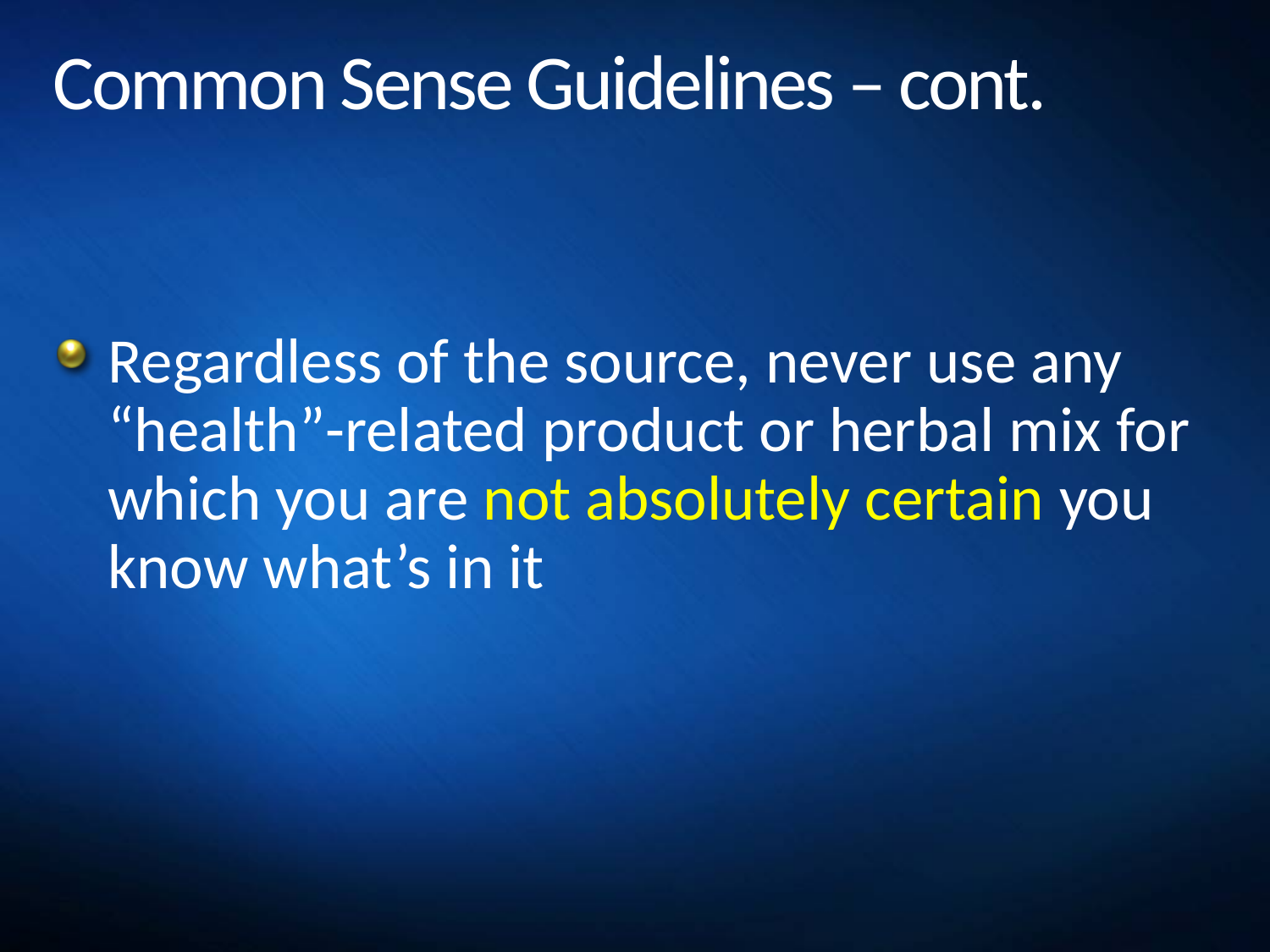

# Common Sense Guidelines – cont.
Regardless of the source, never use any “health”-related product or herbal mix for which you are not absolutely certain you know what’s in it